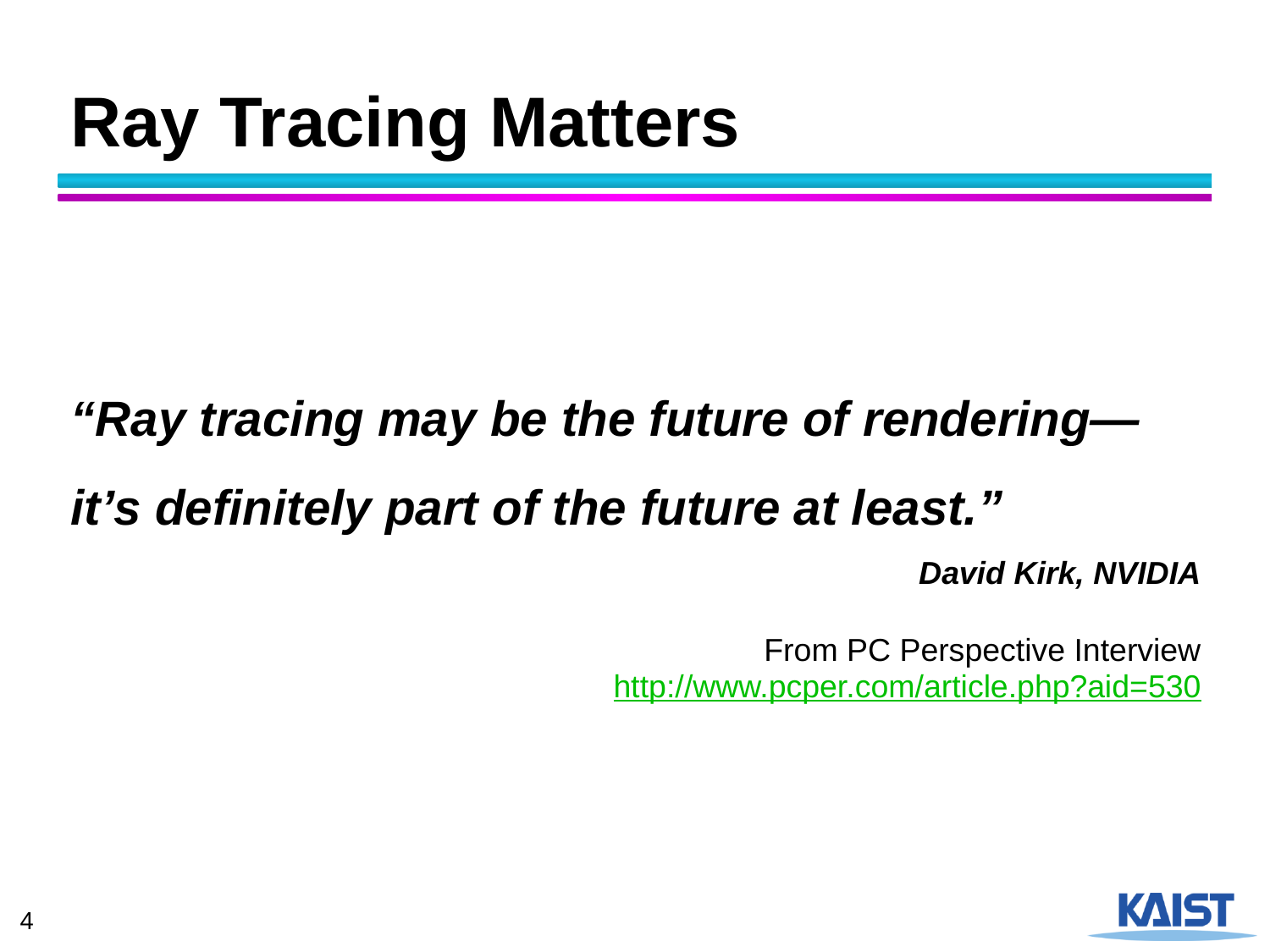

# Ray Tracing Matters

“Ray tracing may be the future of rendering—it’s definitely part of the future at least.”
David Kirk, NVIDIA
From PC Perspective Interview
http://www.pcper.com/article.php?aid=530